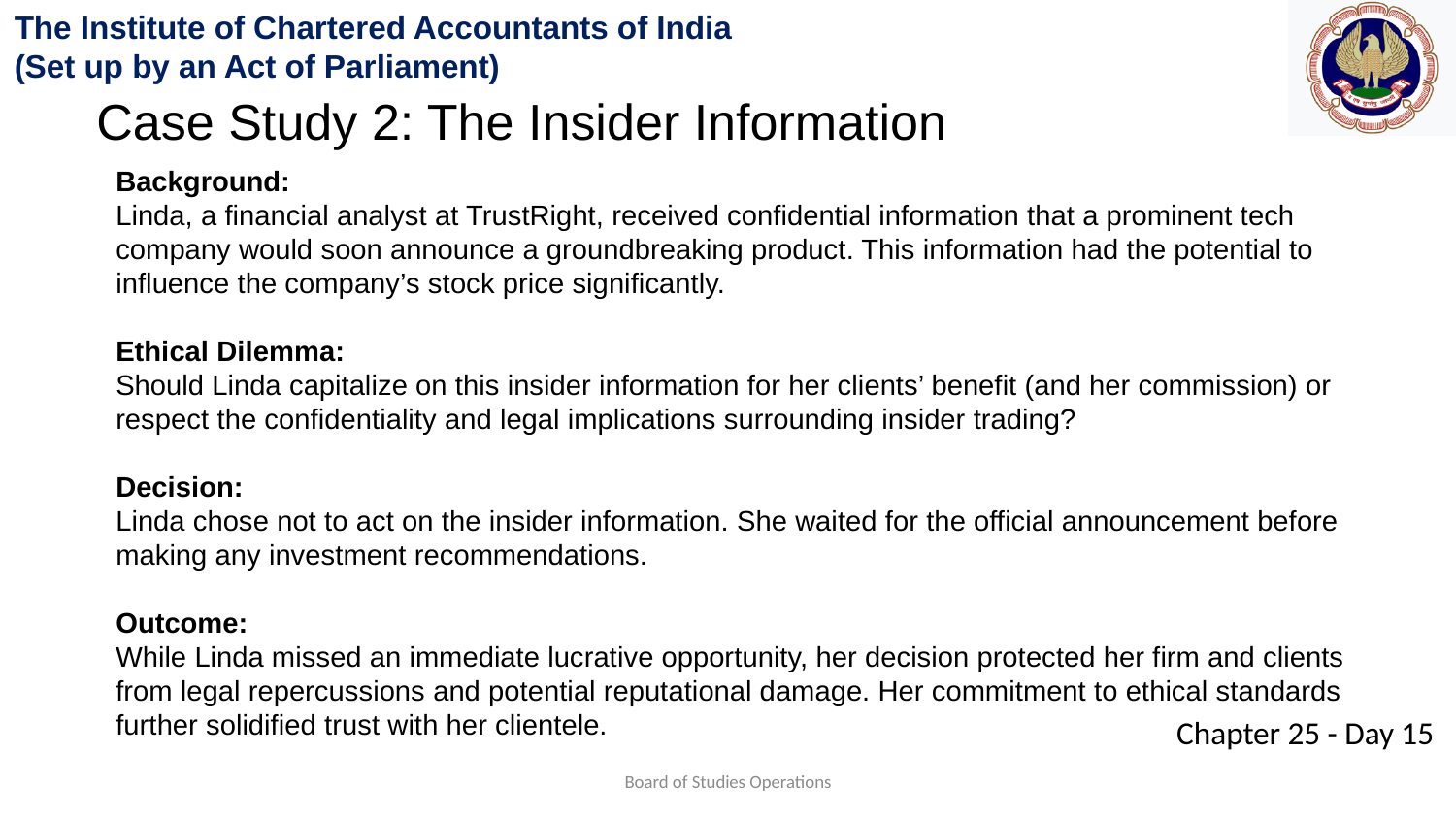

Case Study 2: The Insider Information

Background:
Linda, a financial analyst at TrustRight, received confidential information that a prominent tech company would soon announce a groundbreaking product. This information had the potential to influence the company’s stock price significantly.

Ethical Dilemma:
Should Linda capitalize on this insider information for her clients’ benefit (and her commission) or respect the confidentiality and legal implications surrounding insider trading?

Decision:
Linda chose not to act on the insider information. She waited for the official announcement before making any investment recommendations.

Outcome:
While Linda missed an immediate lucrative opportunity, her decision protected her firm and clients from legal repercussions and potential reputational damage. Her commitment to ethical standards further solidified trust with her clientele.
Board of Studies Operations